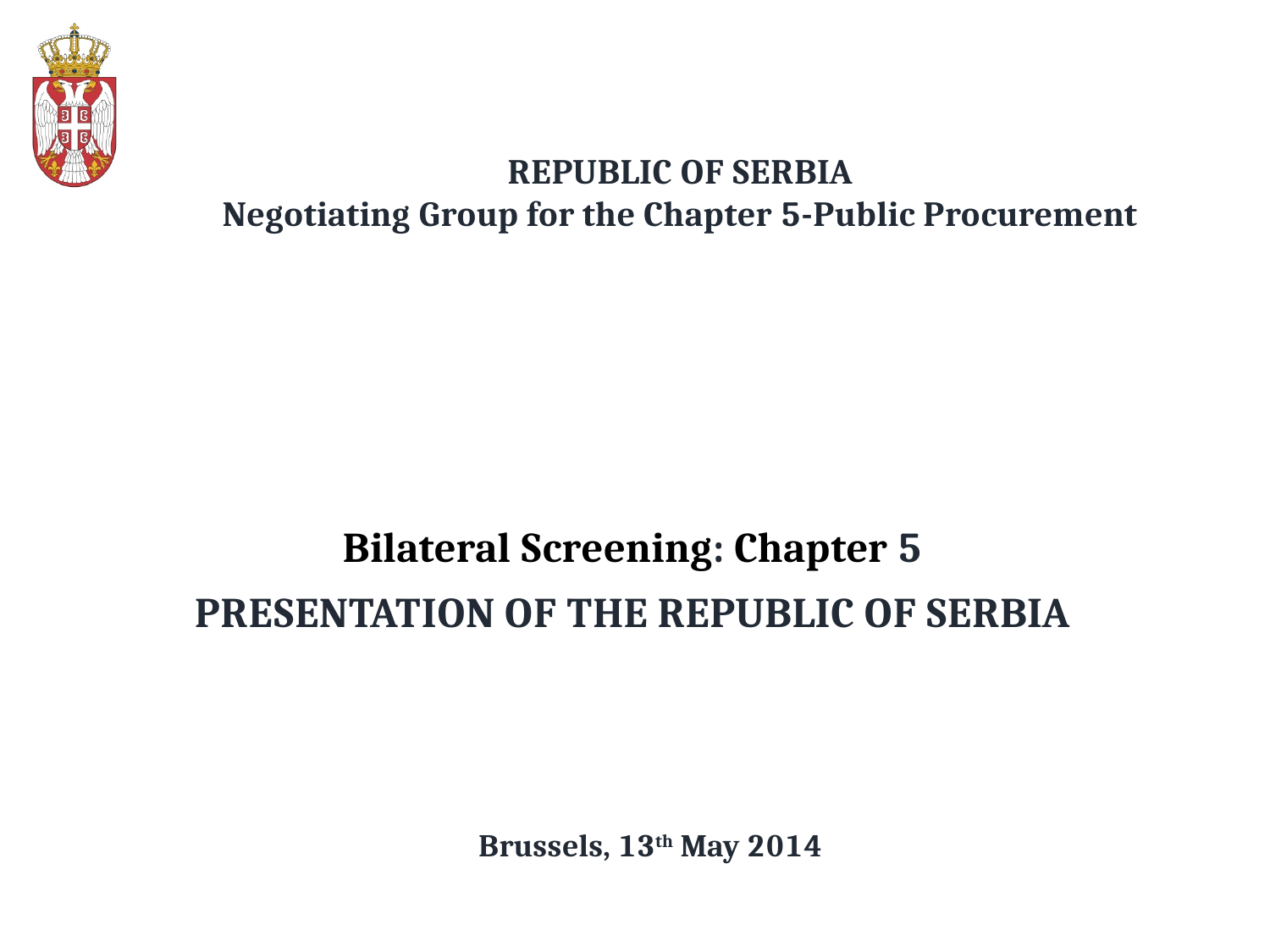

# REPUBLIC OF SERBIA Negotiating Group for the Chapter 5-Public Procurement
Bilateral Screening: Chapter 5
PRESENTATION OF THE REPUBLIC OF SERBIA
      Brussels, 13th May 2014